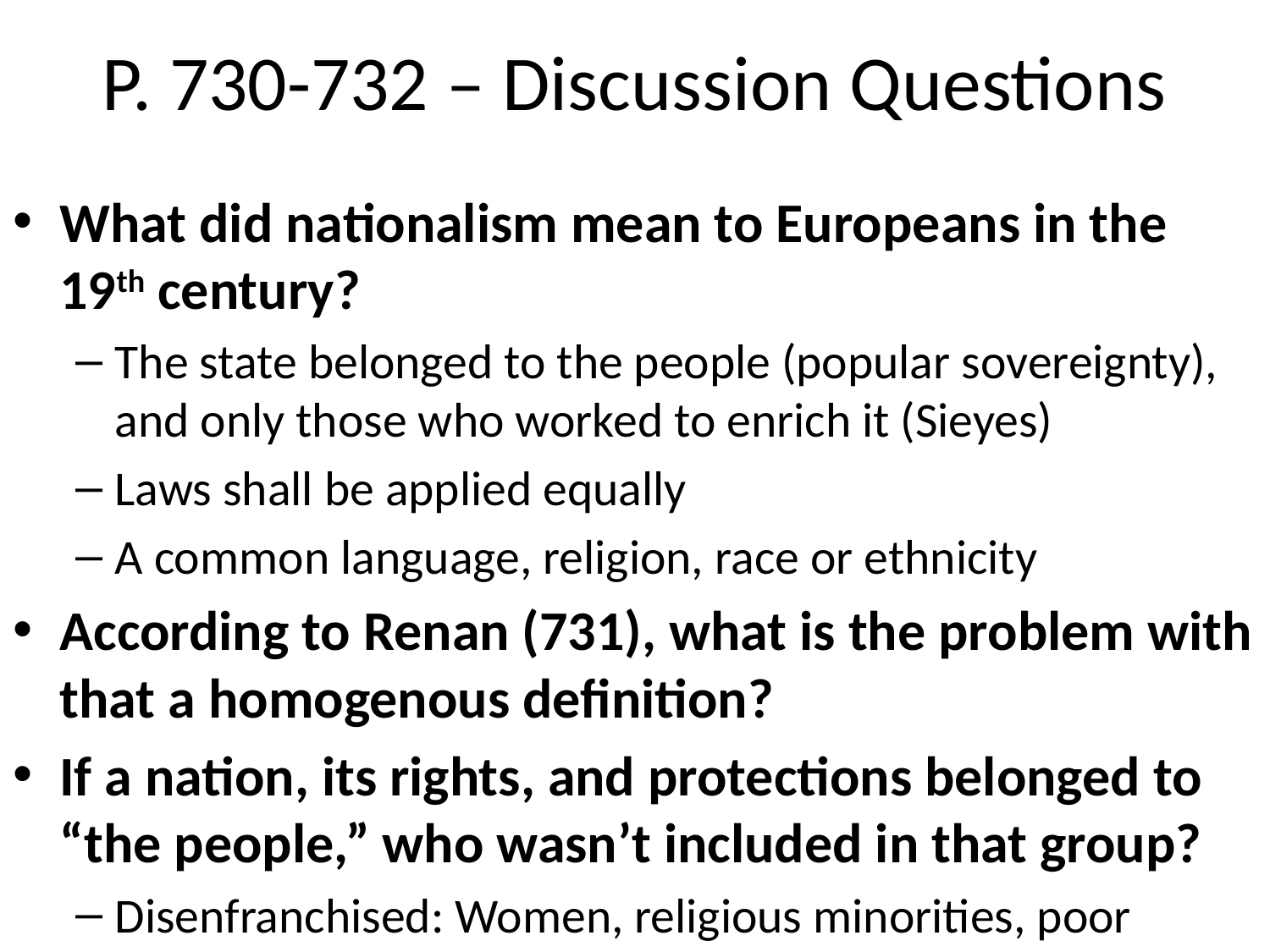

# P. 730-732 – Discussion Questions
What did nationalism mean to Europeans in the 19th century?
The state belonged to the people (popular sovereignty), and only those who worked to enrich it (Sieyes)
Laws shall be applied equally
A common language, religion, race or ethnicity
According to Renan (731), what is the problem with that a homogenous definition?
If a nation, its rights, and protections belonged to “the people,” who wasn’t included in that group?
Disenfranchised: Women, religious minorities, poor